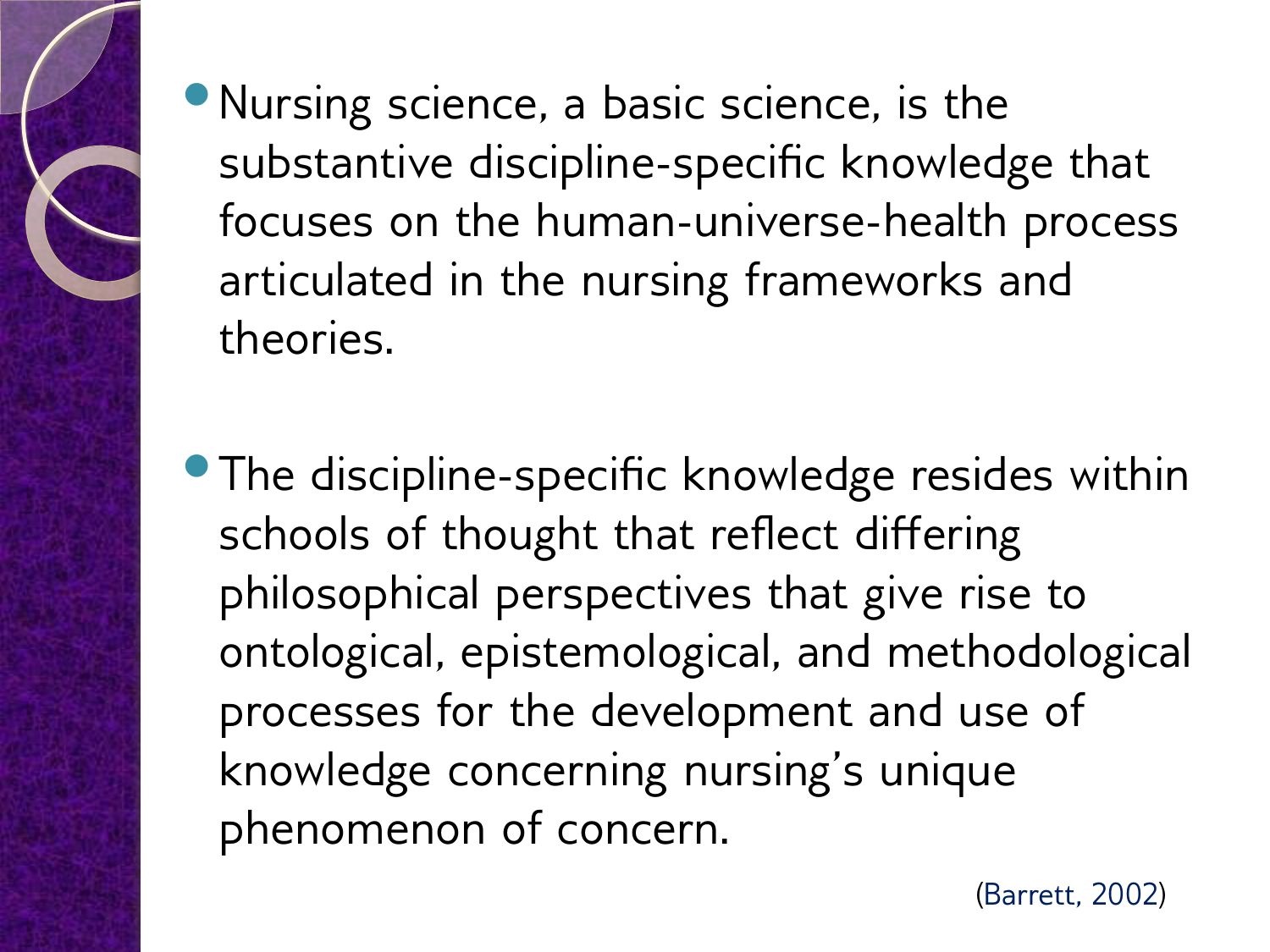

Nursing science, a basic science, is the substantive discipline-specific knowledge that focuses on the human-universe-health process articulated in the nursing frameworks and theories.

The discipline-specific knowledge resides within schools of thought that reflect differing philosophical perspectives that give rise to ontological, epistemological, and methodological processes for the development and use of knowledge concerning nursing’s unique phenomenon of concern.

(Barrett, 2002)